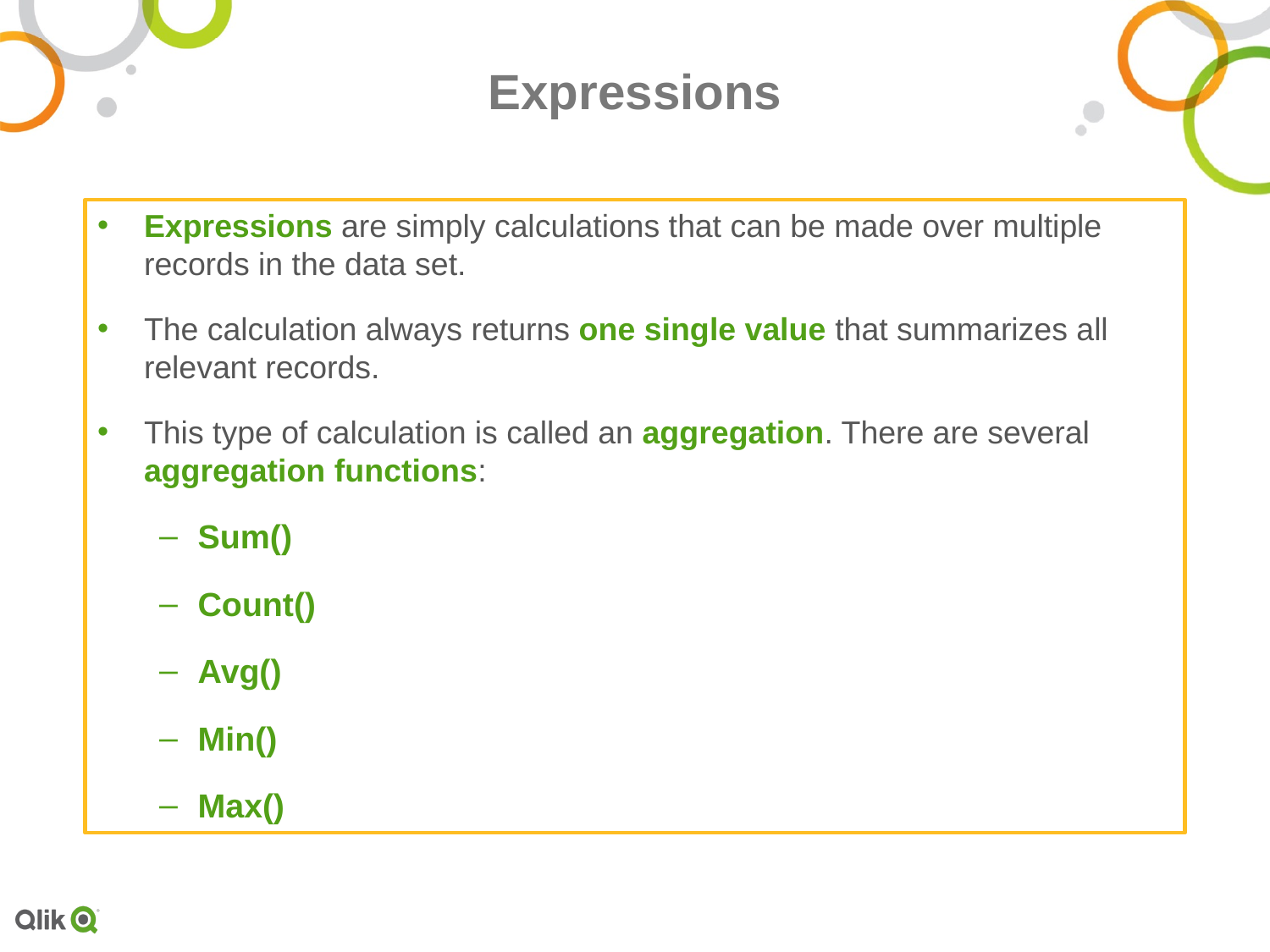

# Expressions
Expressions are simply calculations that can be made over multiple records in the data set.
The calculation always returns one single value that summarizes all relevant records.
This type of calculation is called an aggregation. There are several aggregation functions:
Sum()
Count()
Avg()
Min()
Max()